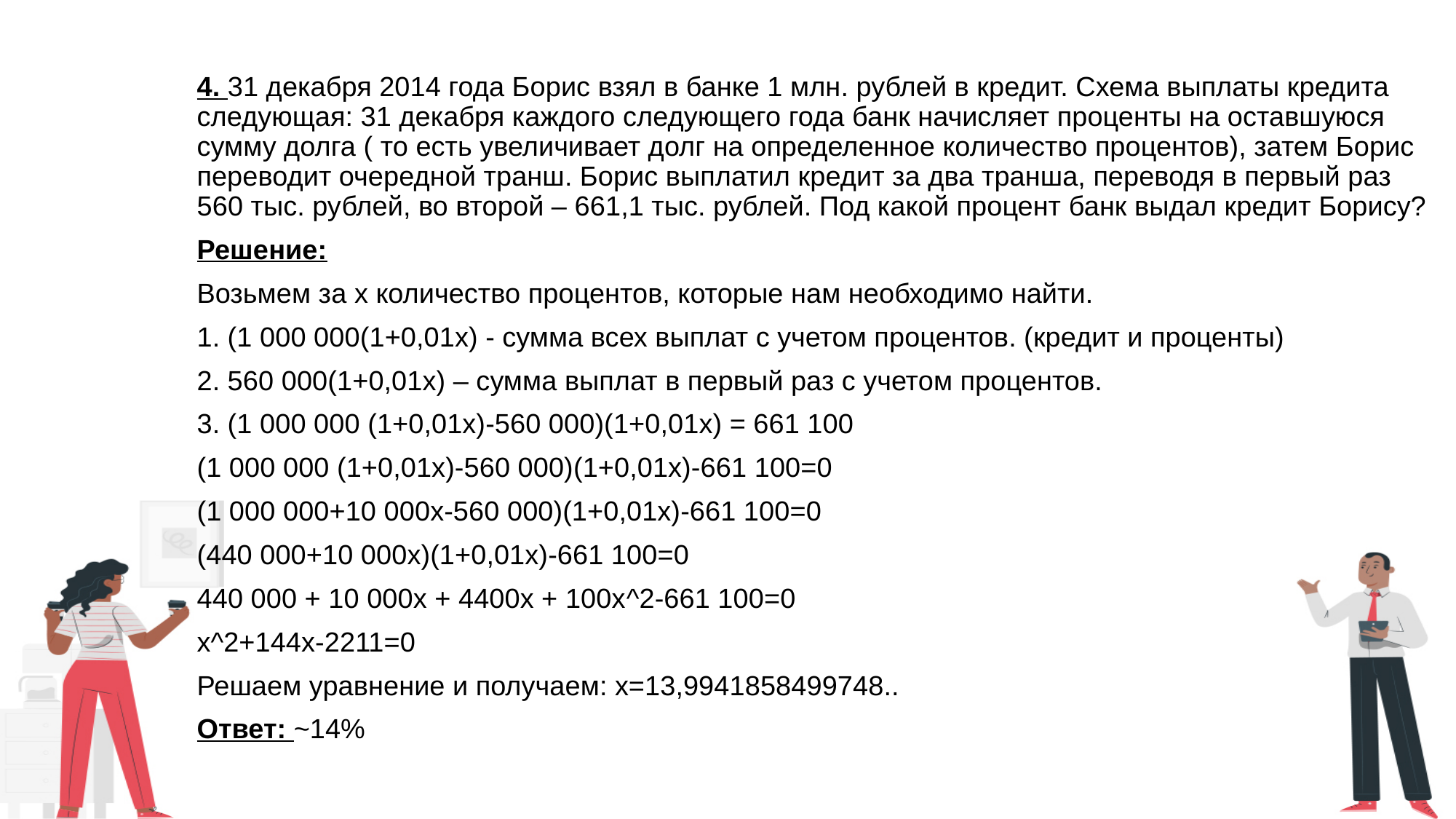

4. 31 декабря 2014 года Борис взял в банке 1 млн. рублей в кредит. Схема выплаты кредита следующая: 31 декабря каждого следующего года банк начисляет проценты на оставшуюся сумму долга ( то есть увеличивает долг на определенное количество процентов), затем Борис переводит очередной транш. Борис выплатил кредит за два транша, переводя в первый раз 560 тыс. рублей, во второй – 661,1 тыс. рублей. Под какой процент банк выдал кредит Борису?
Решение:
Возьмем за х количество процентов, которые нам необходимо найти.
1. (1 000 000(1+0,01х) - сумма всех выплат с учетом процентов. (кредит и проценты)
2. 560 000(1+0,01х) – сумма выплат в первый раз с учетом процентов.
3. (1 000 000 (1+0,01х)-560 000)(1+0,01х) = 661 100
(1 000 000 (1+0,01х)-560 000)(1+0,01х)-661 100=0
(1 000 000+10 000х-560 000)(1+0,01х)-661 100=0
(440 000+10 000х)(1+0,01х)-661 100=0
440 000 + 10 000х + 4400х + 100х^2-661 100=0
х^2+144х-2211=0
Решаем уравнение и получаем: х=13,9941858499748..
Ответ: ~14%